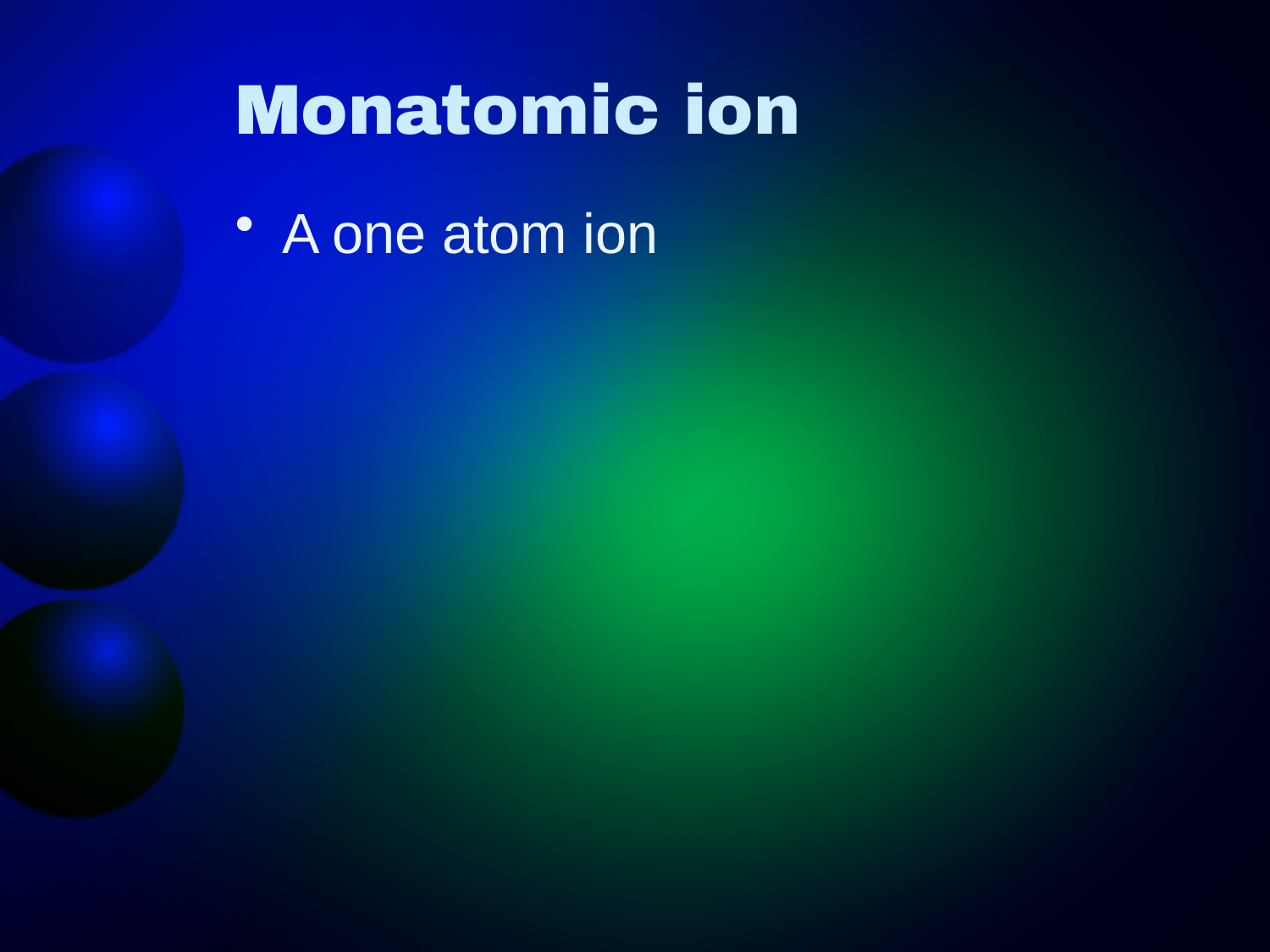

# Monatomic ion
A one atom ion